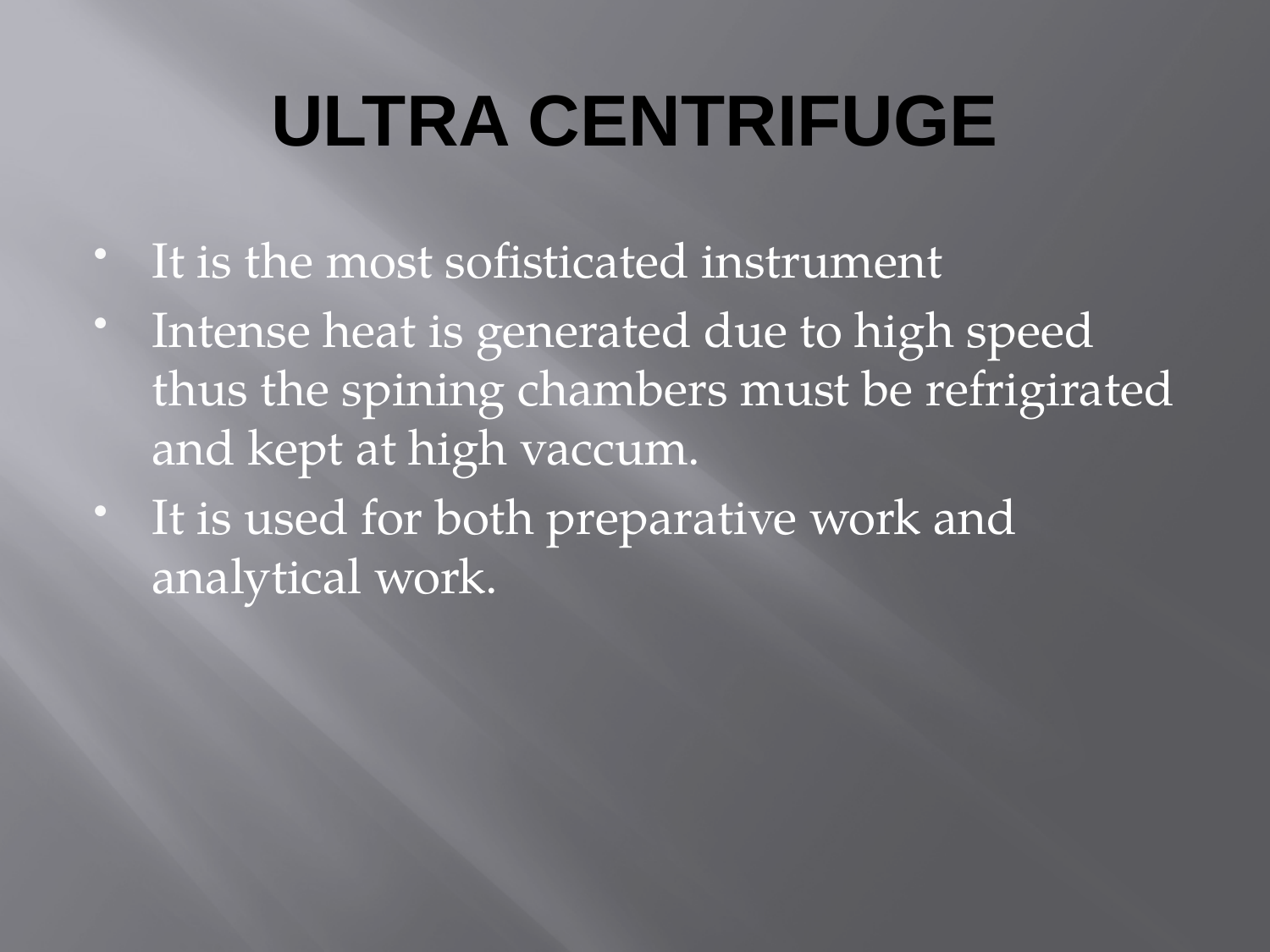

# ULTRA CENTRIFUGE
It is the most sofisticated instrument
Intense heat is generated due to high speed thus the spining chambers must be refrigirated and kept at high vaccum.
It is used for both preparative work and analytical work.